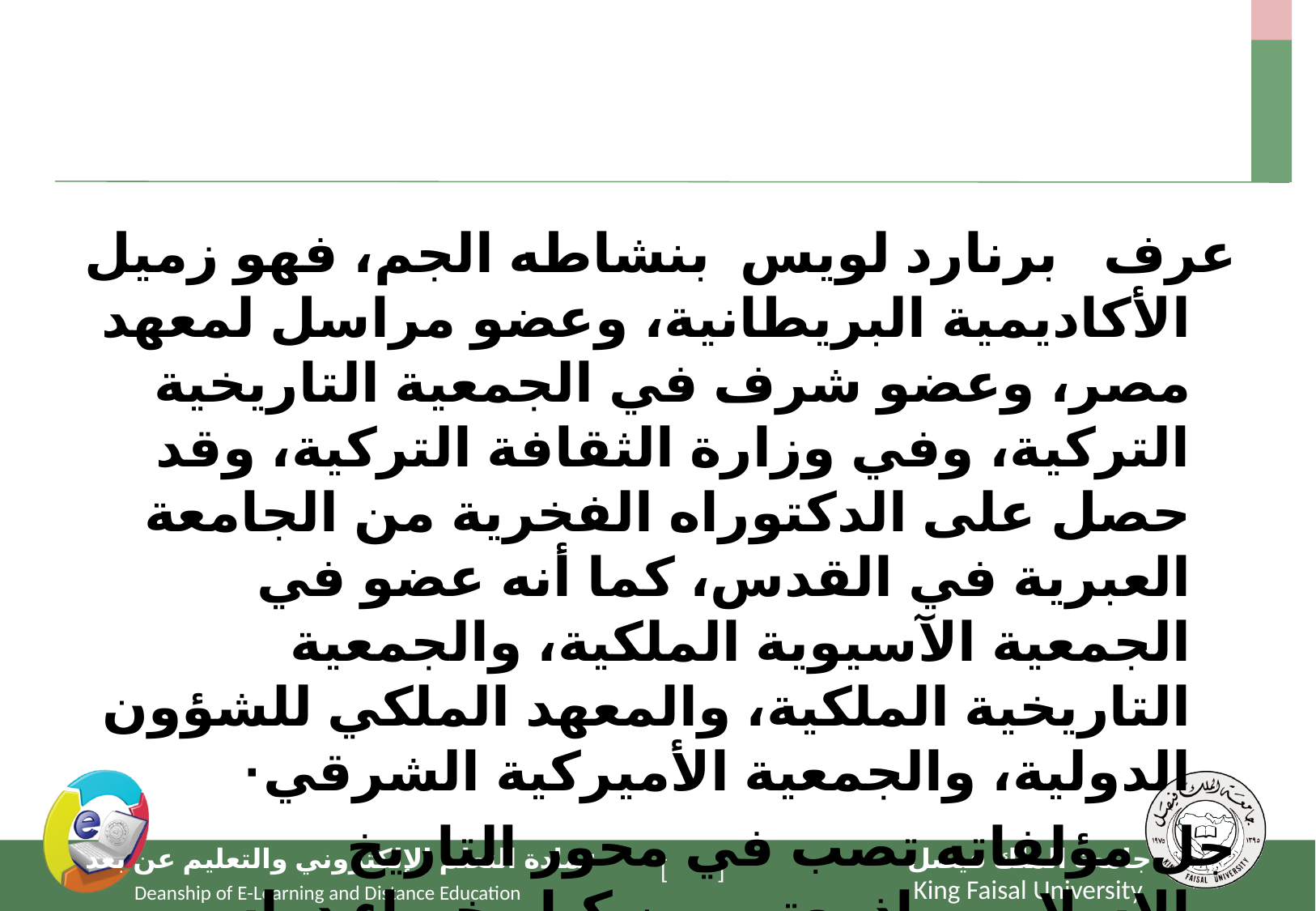

#
عرف   برنارد لويس  بنشاطه الجم، فهو زميل الأكاديمية البريطانية، وعضو مراسل لمعهد مصر، وعضو شرف في الجمعية التاريخية التركية، وفي وزارة الثقافة التركية، وقد حصل على الدكتوراه الفخرية من الجامعة العبرية في القدس، كما أنه عضو في الجمعية الآسيوية الملكية، والجمعية التاريخية الملكية، والمعهد الملكي للشؤون الدولية، والجمعية الأميركية الشرقي·
جل مؤلفاته تصب في محور التاريخ الإسلامي، إذ يعتبر من كبار خبراء دراسي الشرق الأوسط، من مؤلفاته: